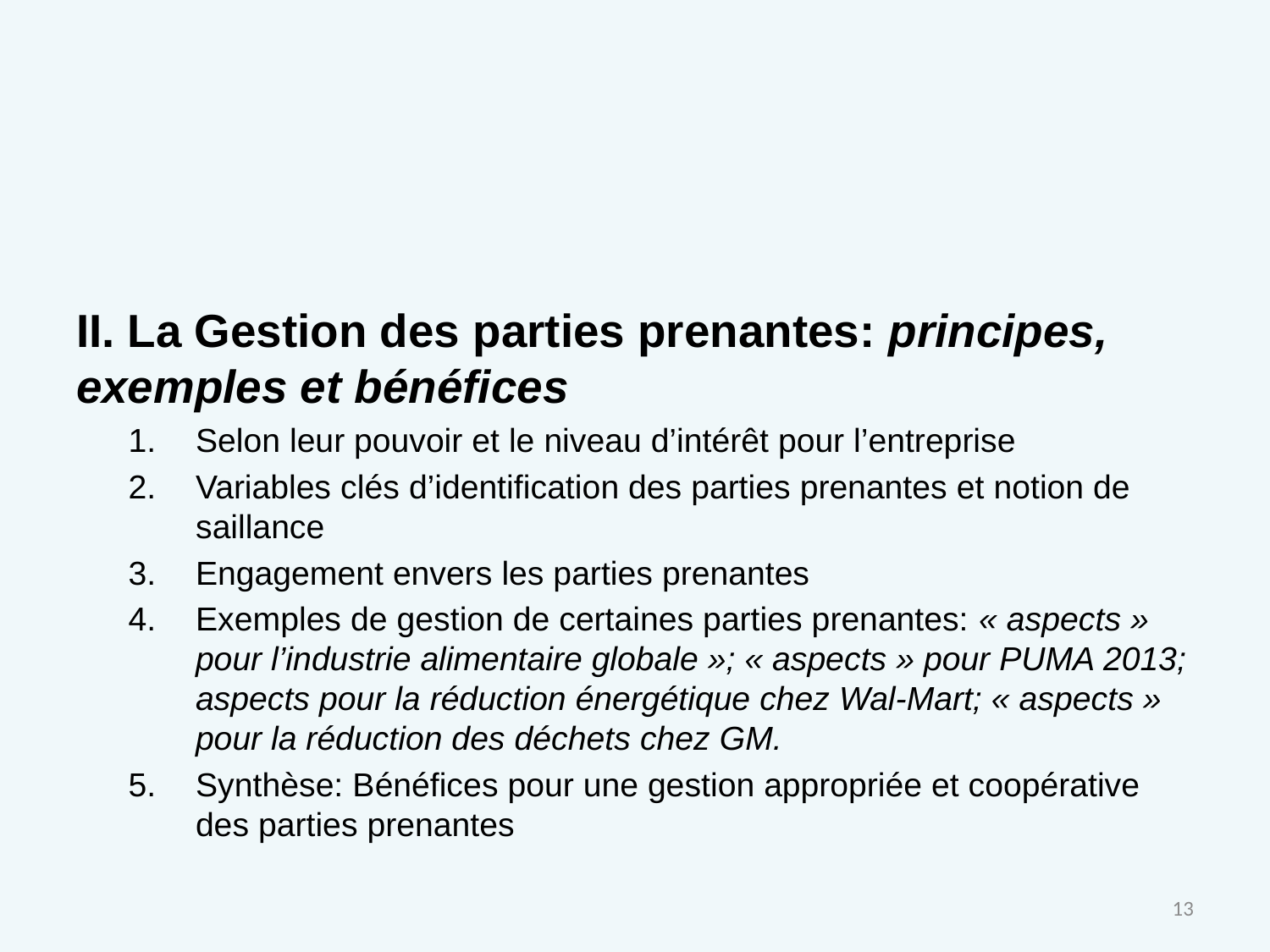

#

II. La Gestion des parties prenantes: principes, exemples et bénéfices
Selon leur pouvoir et le niveau d’intérêt pour l’entreprise
Variables clés d’identification des parties prenantes et notion de saillance
Engagement envers les parties prenantes
Exemples de gestion de certaines parties prenantes: « aspects » pour l’industrie alimentaire globale »; « aspects » pour PUMA 2013; aspects pour la réduction énergétique chez Wal-Mart; « aspects » pour la réduction des déchets chez GM.
Synthèse: Bénéfices pour une gestion appropriée et coopérative des parties prenantes
13